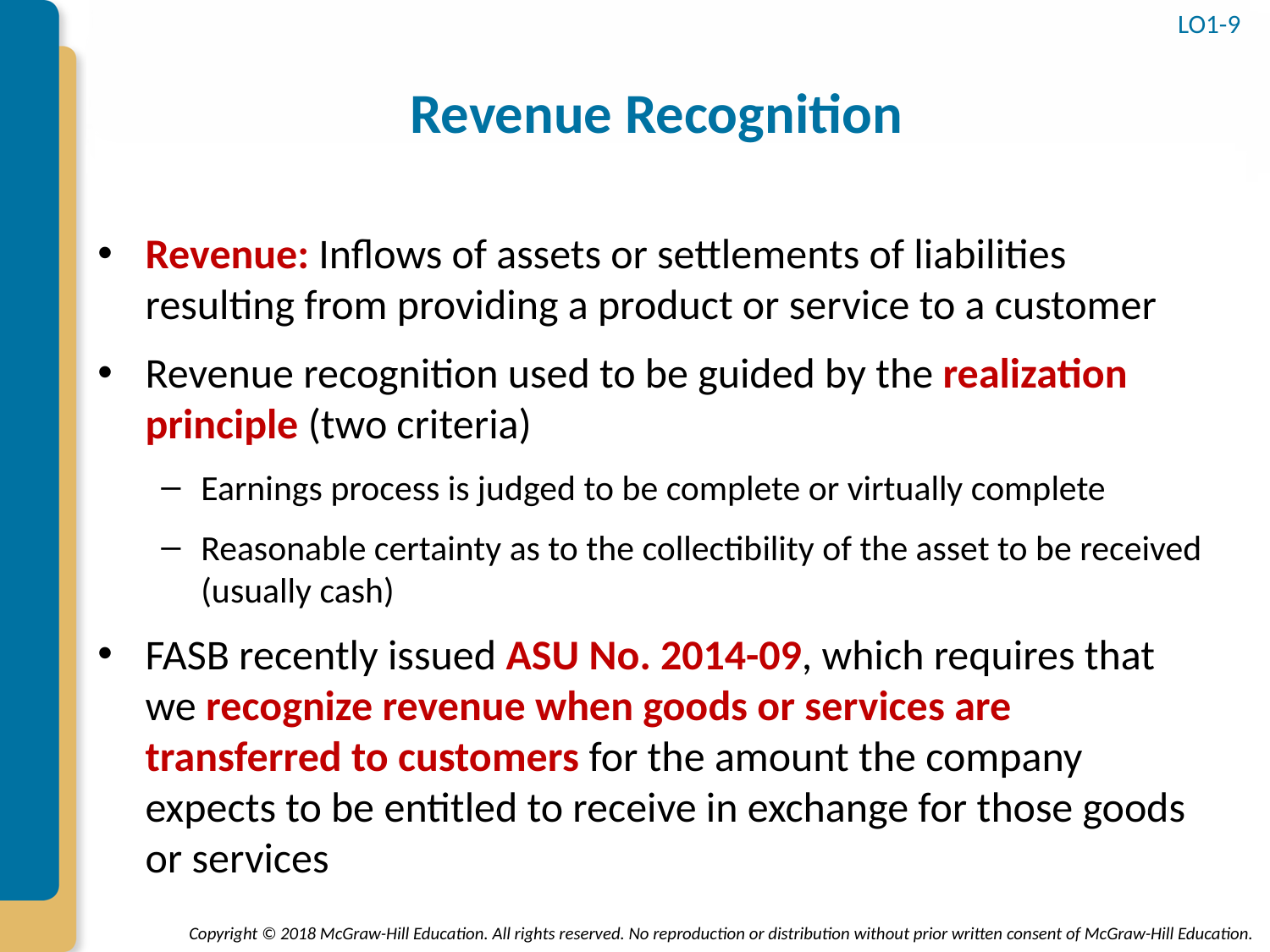

LO1-9
# Revenue Recognition
Revenue: Inflows of assets or settlements of liabilities resulting from providing a product or service to a customer
Revenue recognition used to be guided by the realization principle (two criteria)
Earnings process is judged to be complete or virtually complete
Reasonable certainty as to the collectibility of the asset to be received (usually cash)
FASB recently issued ASU No. 2014-09, which requires that we recognize revenue when goods or services are transferred to customers for the amount the company expects to be entitled to receive in exchange for those goods or services